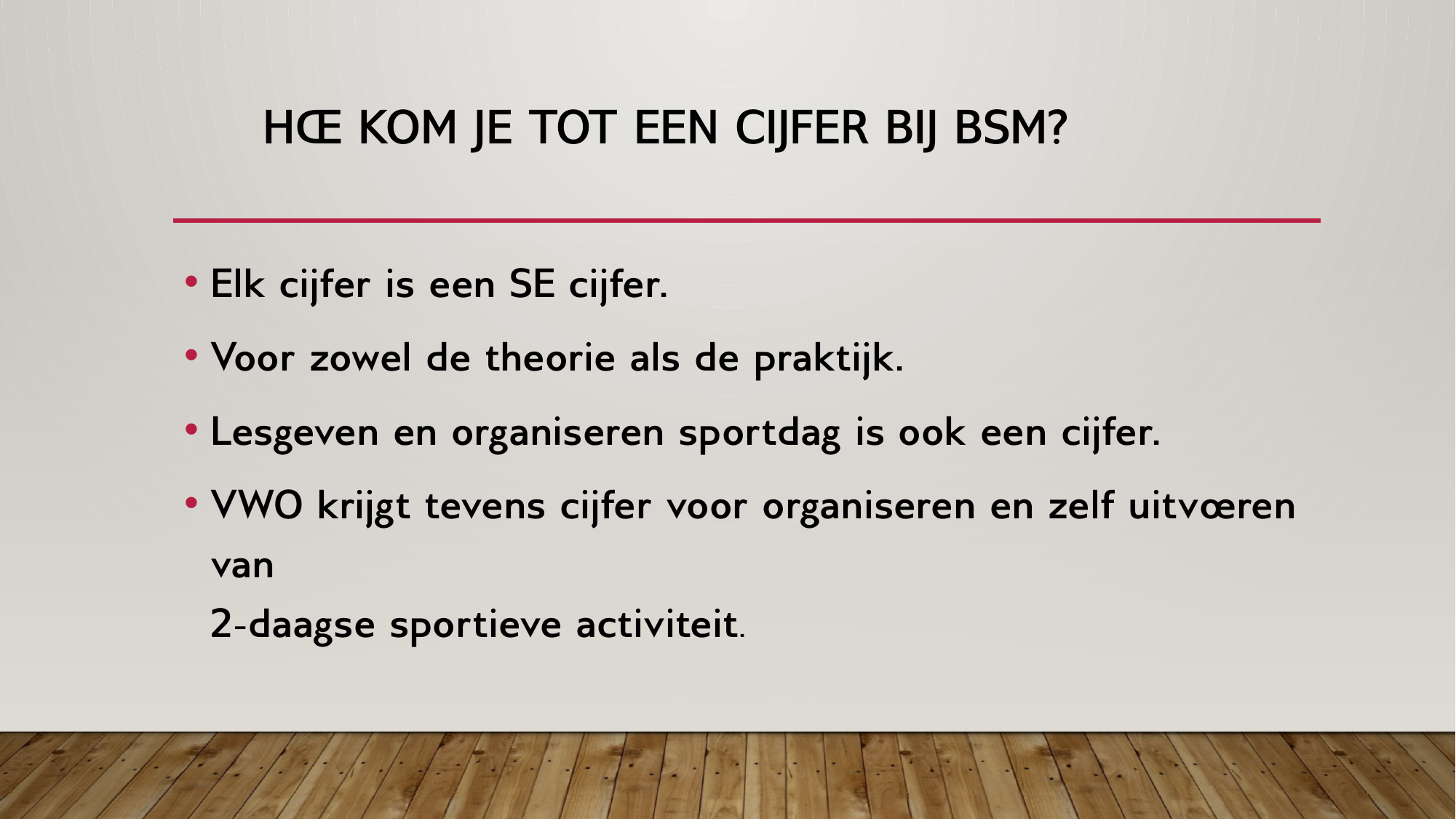

# Hoe kom je tot een cijfer bij BSM?
Elk cijfer is een SE cijfer.
Voor zowel de theorie als de praktijk.
Lesgeven en organiseren sportdag is ook een cijfer.
VWO krijgt tevens cijfer voor organiseren en zelf uitvoeren van
2-daagse sportieve activiteit.